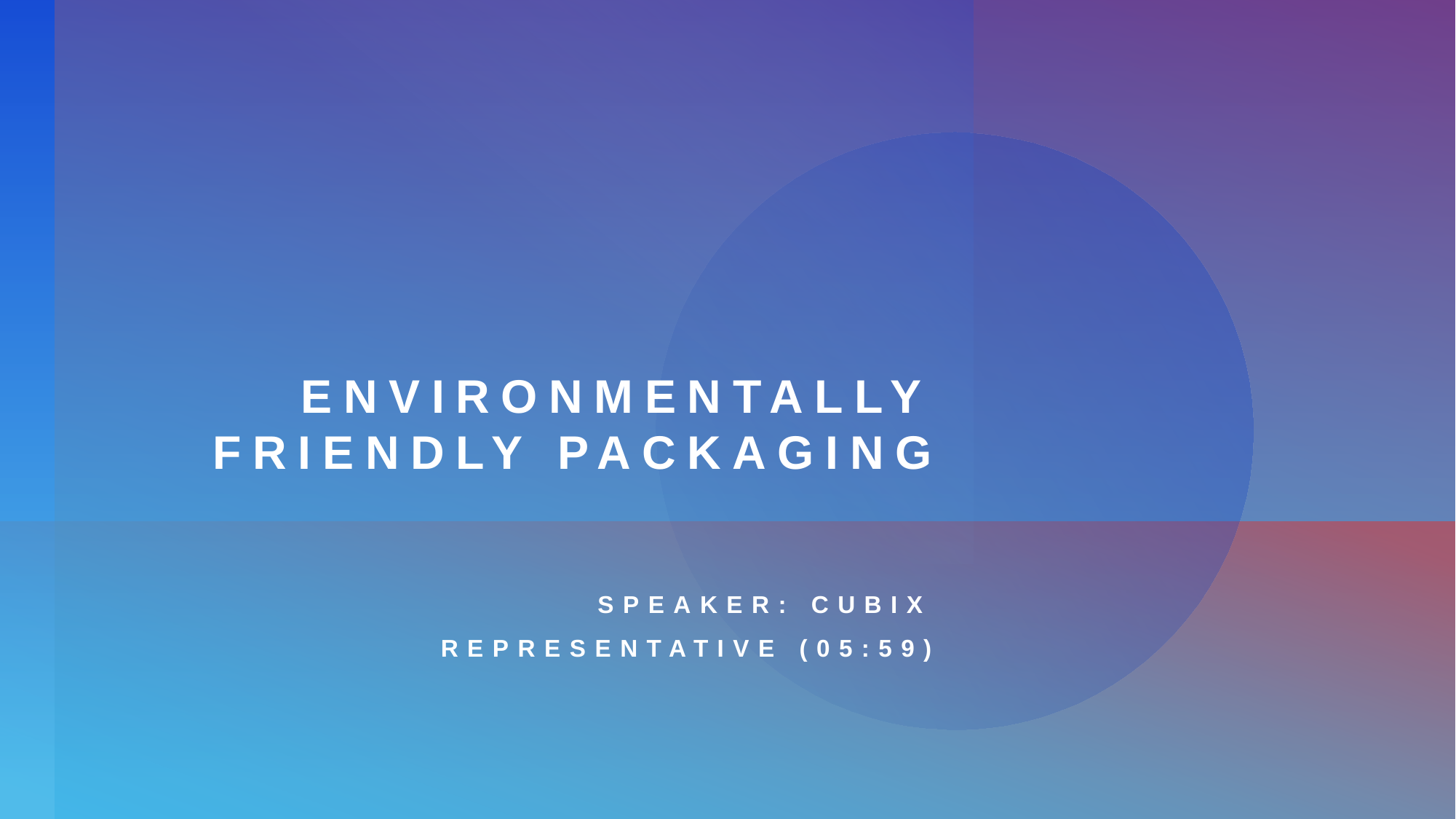

# Environmentally friendly packaging

Speaker: CubiX representative (05:59)